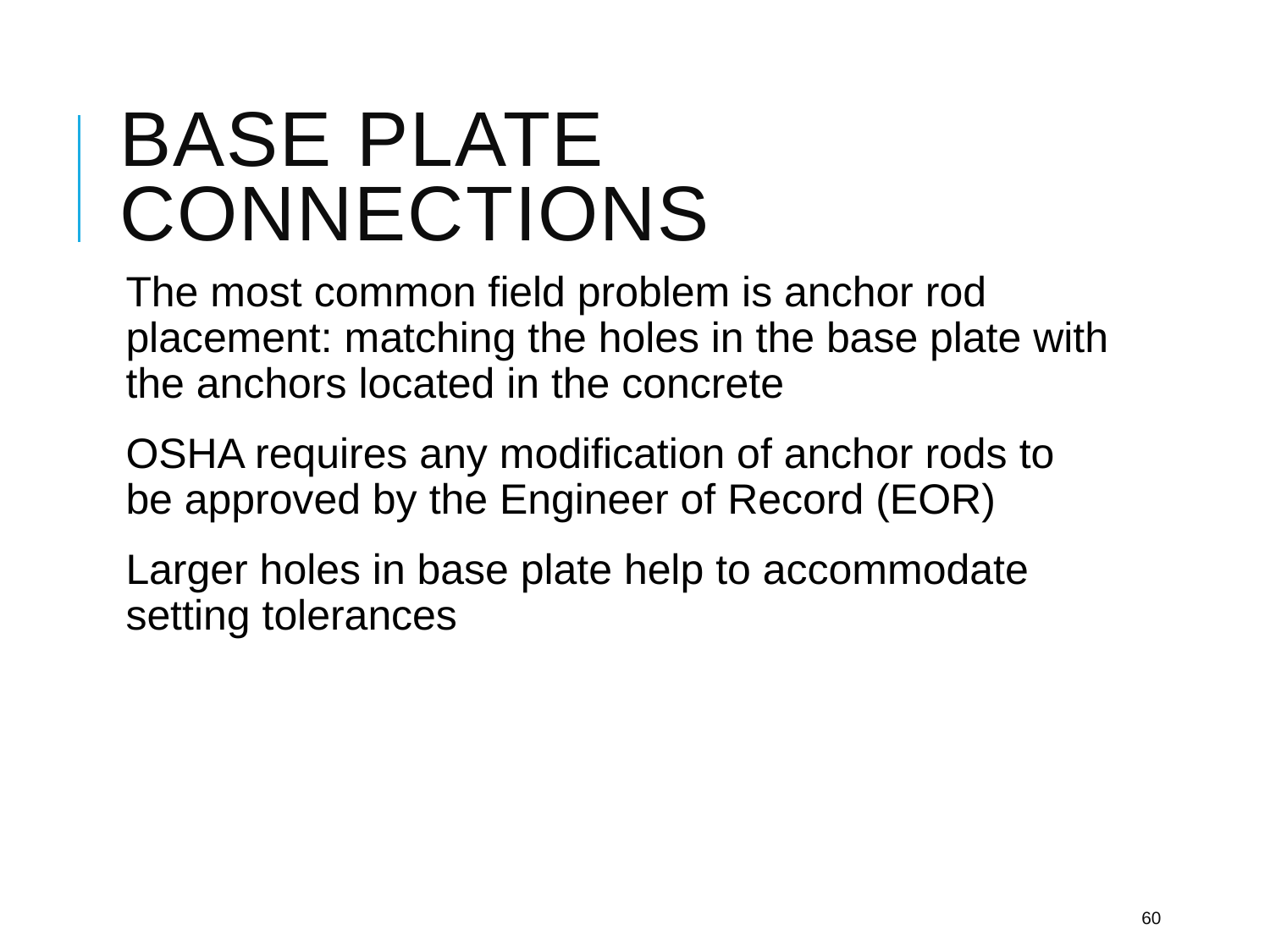

# Base plate connections
The most common field problem is anchor rod placement: matching the holes in the base plate with the anchors located in the concrete
OSHA requires any modification of anchor rods to be approved by the Engineer of Record (EOR)
Larger holes in base plate help to accommodate setting tolerances
60